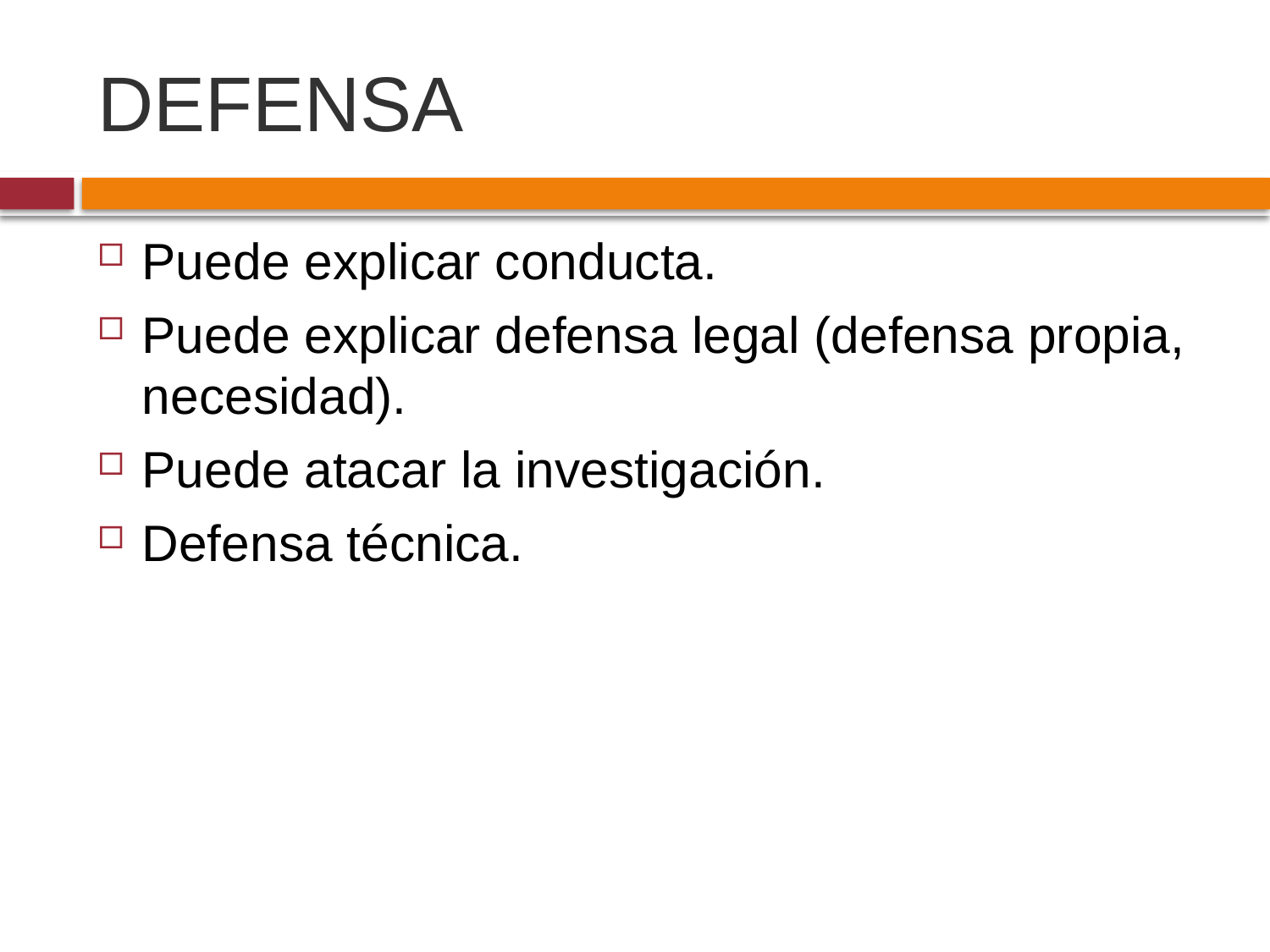

# DEFENSA
Puede explicar conducta.
Puede explicar defensa legal (defensa propia, necesidad).
Puede atacar la investigación.
Defensa técnica.